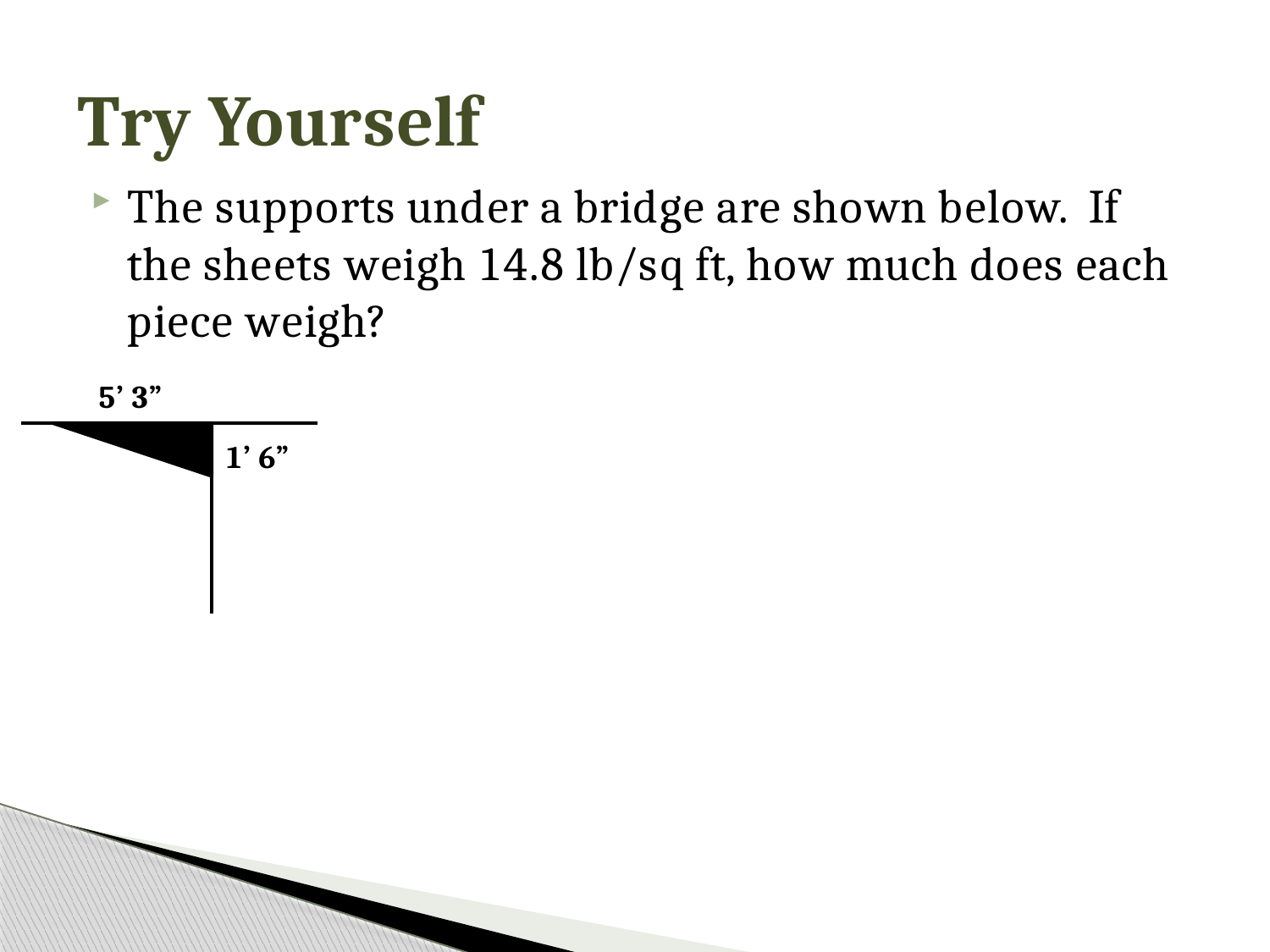

# Try Yourself
The supports under a bridge are shown below.  If the sheets weigh 14.8 lb/sq ft, how much does each piece weigh?
5’ 3”

1’ 6”